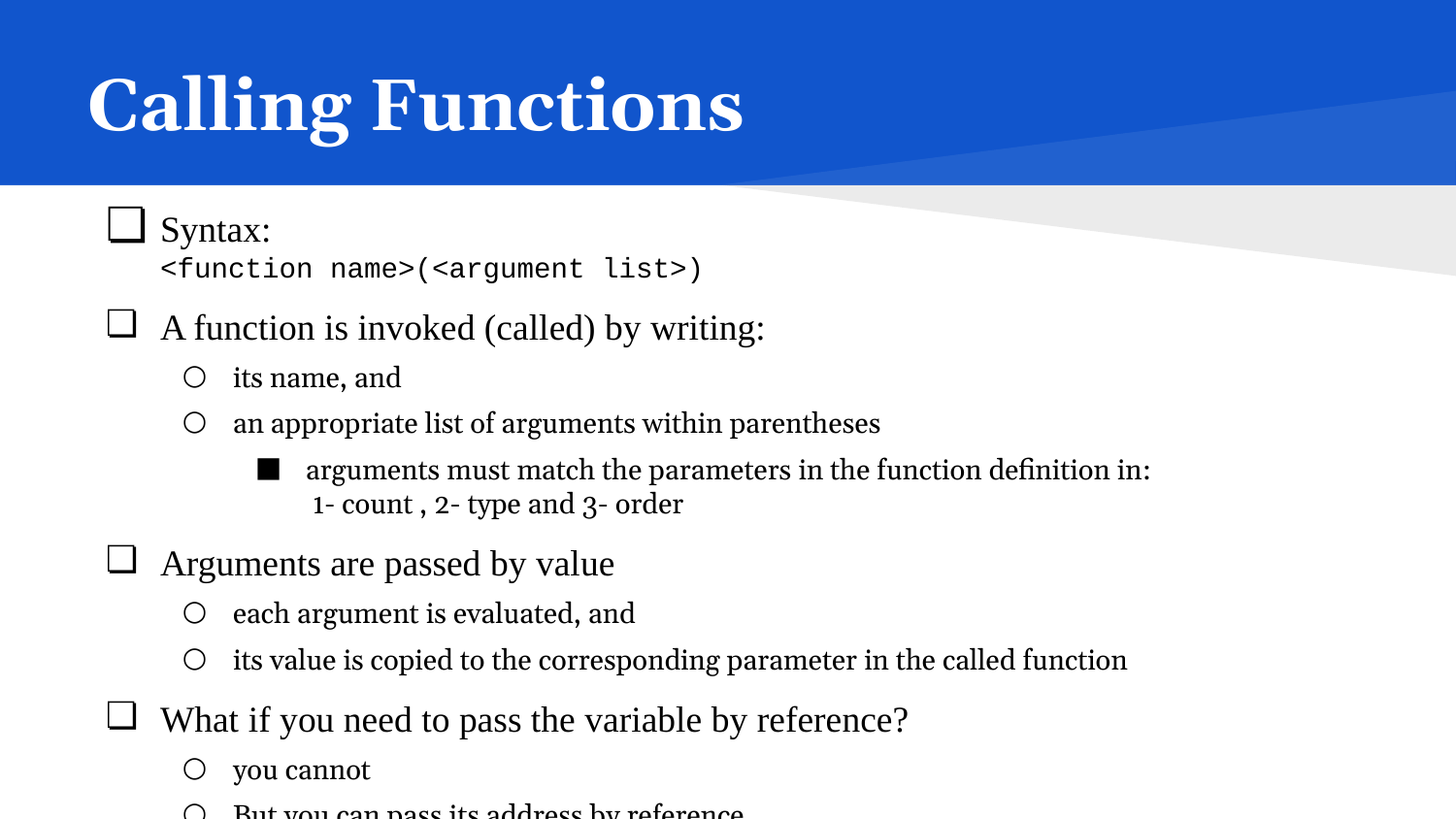

# Calling Functions
Syntax:
<function name>(<argument list>)
A function is invoked (called) by writing:
its name, and
an appropriate list of arguments within parentheses
arguments must match the parameters in the function definition in:
 1- count , 2- type and 3- order
Arguments are passed by value
each argument is evaluated, and
its value is copied to the corresponding parameter in the called function
What if you need to pass the variable by reference?
you cannot
But you can pass its address by reference